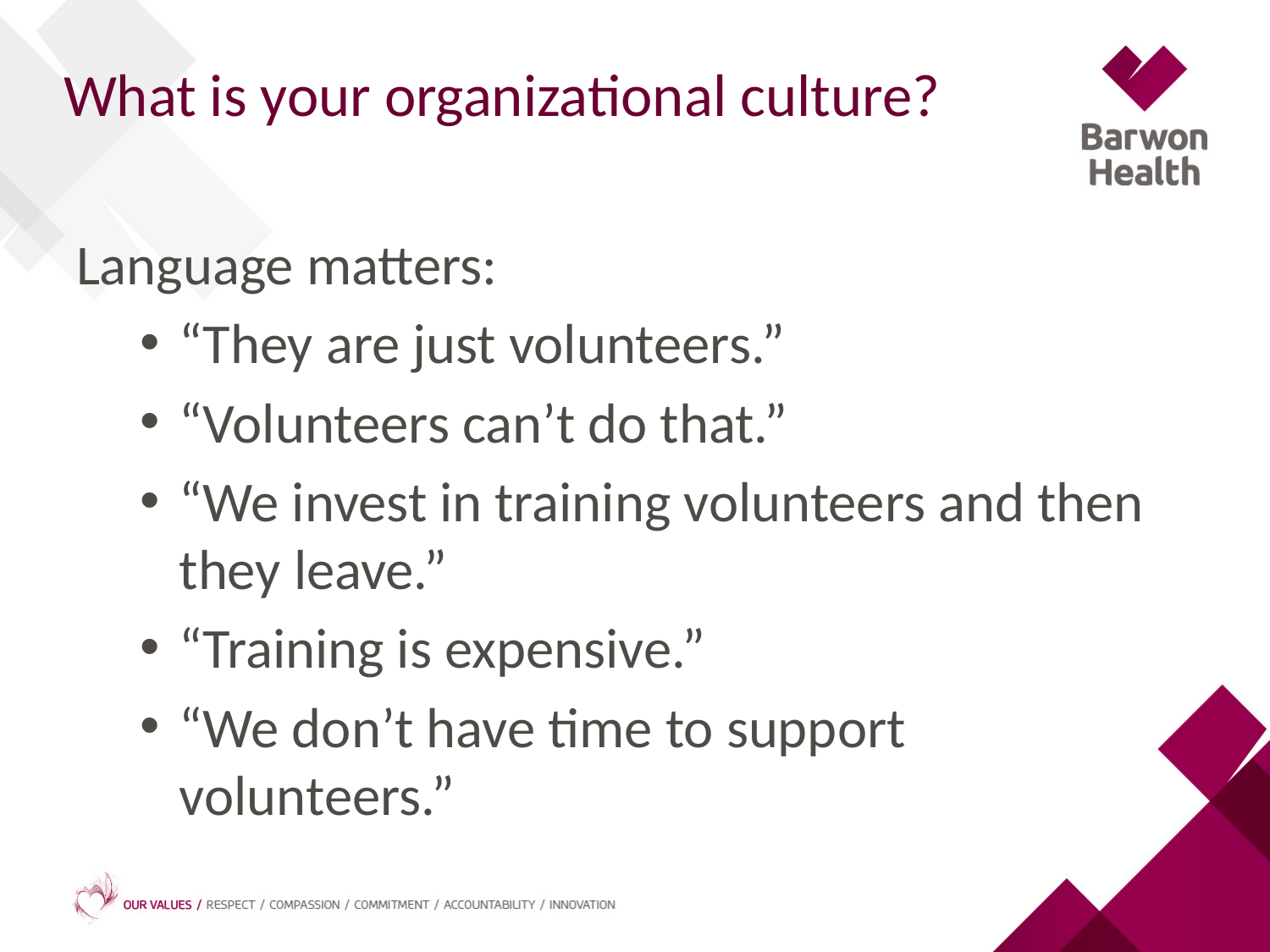

# What is your organizational culture?

Language matters:
“They are just volunteers.”
“Volunteers can’t do that.”
“We invest in training volunteers and then they leave.”
“Training is expensive.”
“We don’t have time to support volunteers.”